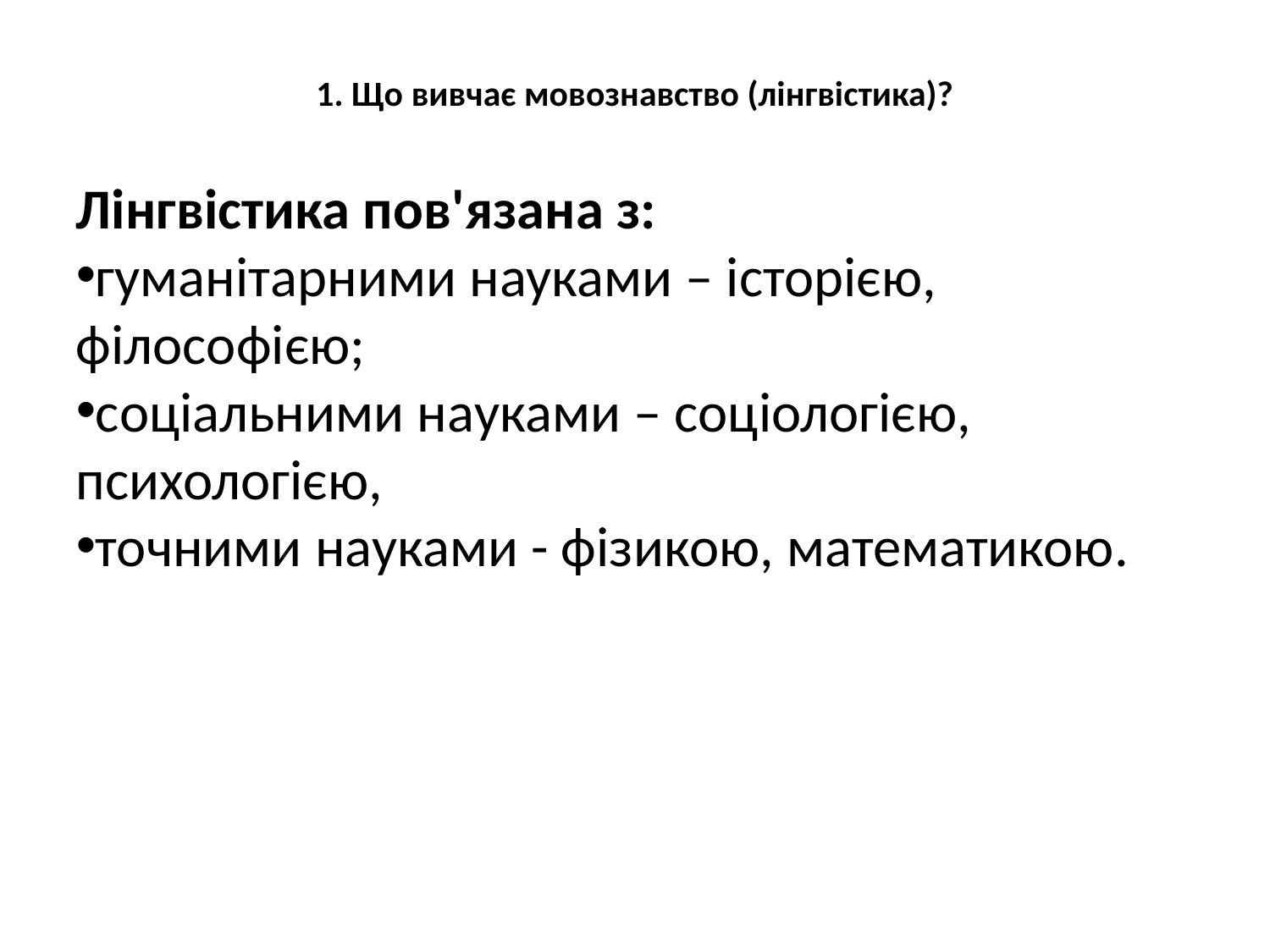

1. Що вивчає мовознавство (лінгвістика)?
Лінгвістика пов'язана з:
гуманітарними науками – історією, філософією;
соціальними науками – соціологією, психологією,
точними науками - фізикою, математикою.